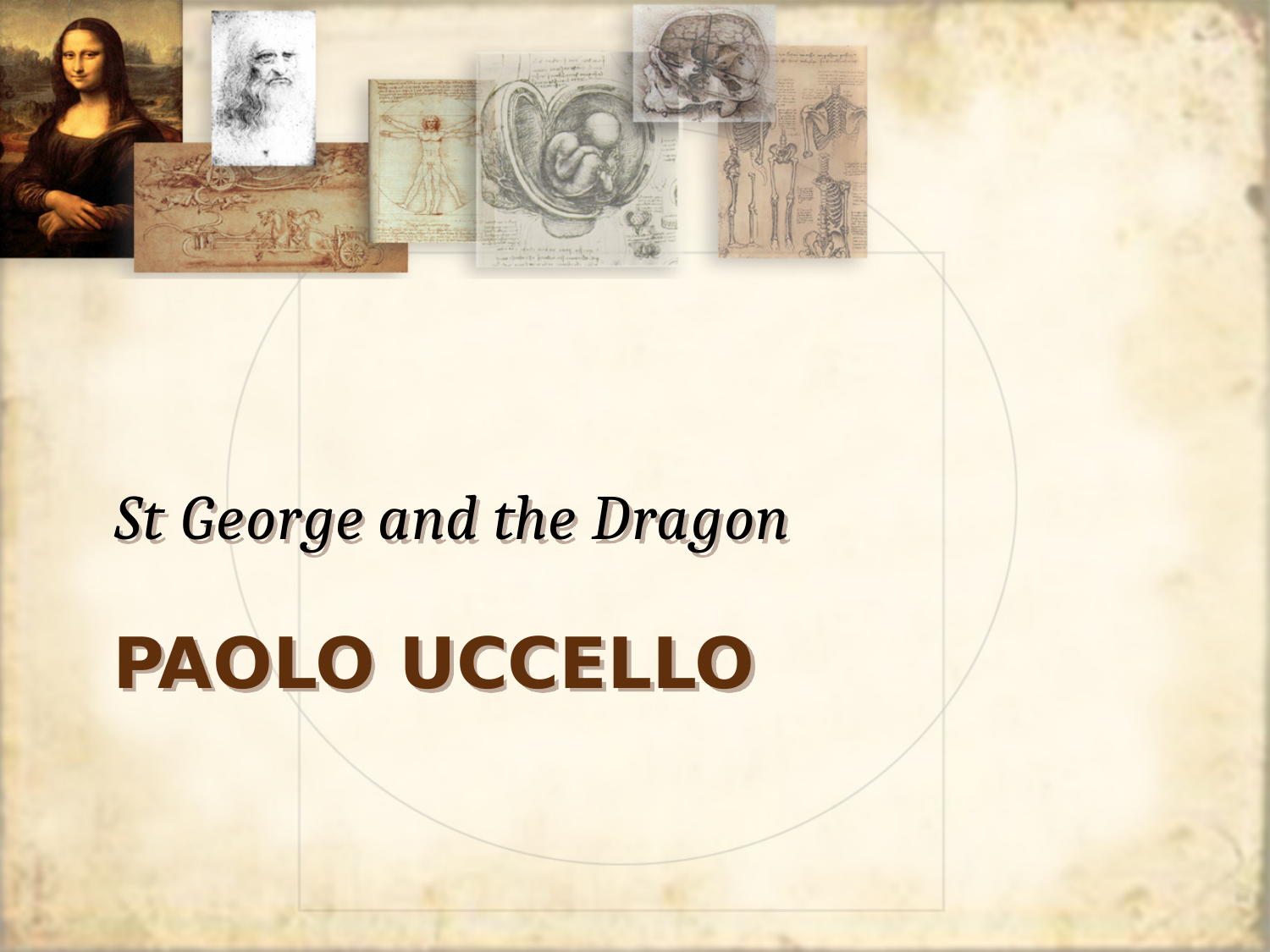

St George and the Dragon
# Paolo Uccello